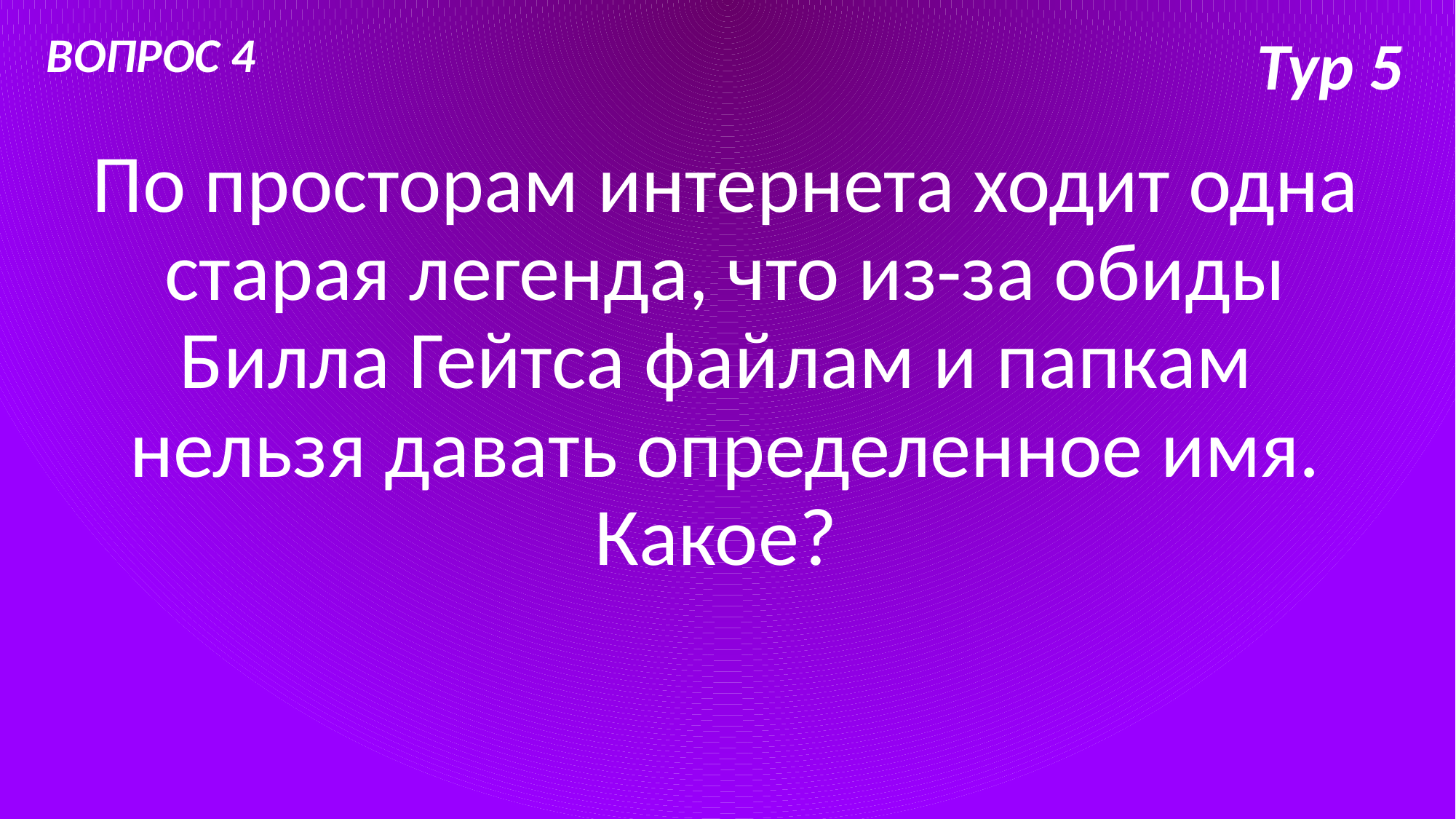

ВОПРОС 4
# Тур 5
По просторам интернета ходит одна старая легенда, что из-за обиды Билла Гейтса файлам и папкам  нельзя давать определенное имя. Какое?